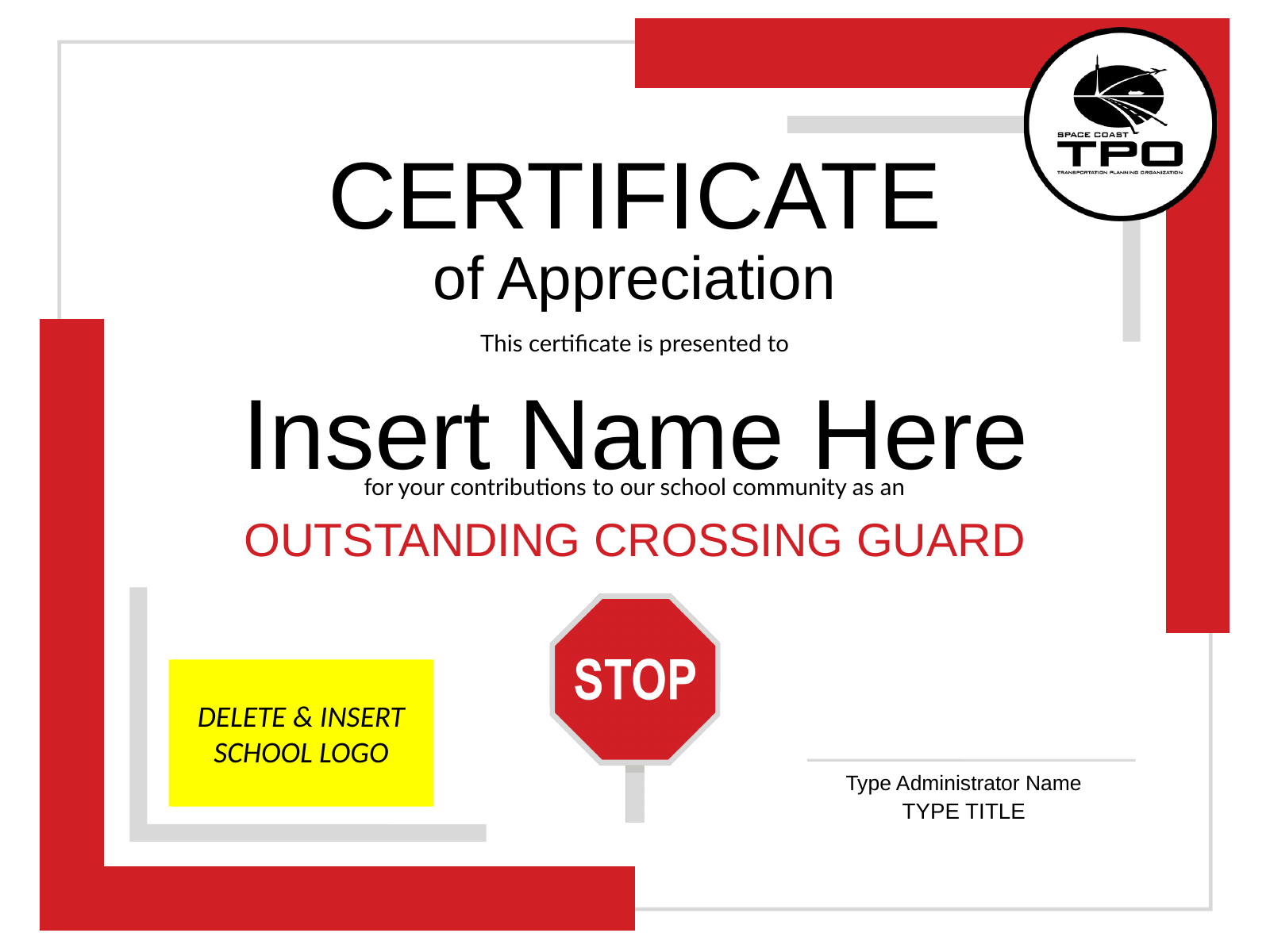

CERTIFICATE

of Appreciation

This certificate is presented to
Insert Name Here
for your contributions to our school community as an
OUTSTANDING CROSSING GUARD

DELETE & INSERT SCHOOL LOGO

Type Administrator Name
TYPE TITLE